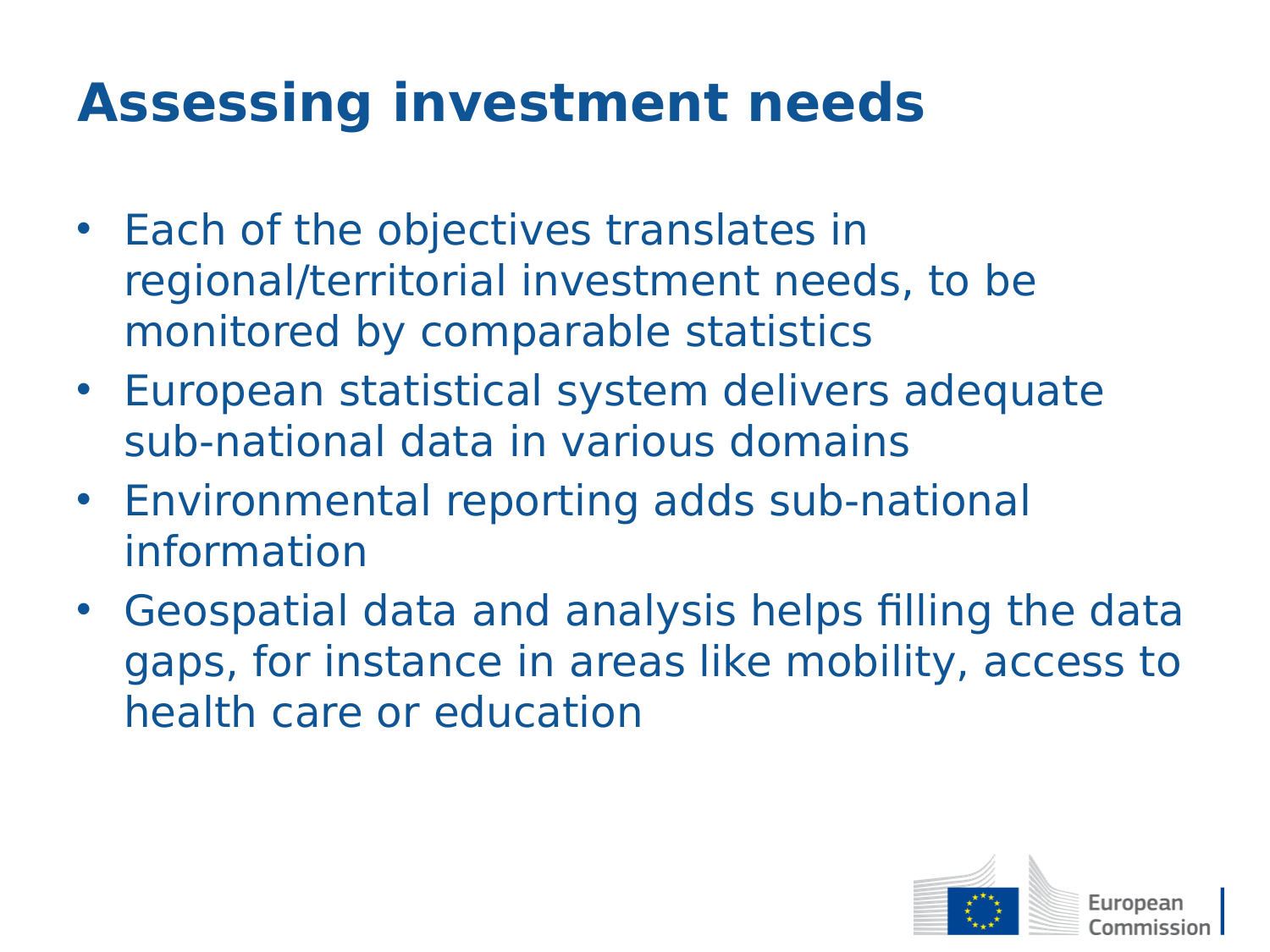

# Assessing investment needs
Each of the objectives translates in regional/territorial investment needs, to be monitored by comparable statistics
European statistical system delivers adequate sub-national data in various domains
Environmental reporting adds sub-national information
Geospatial data and analysis helps filling the data gaps, for instance in areas like mobility, access to health care or education